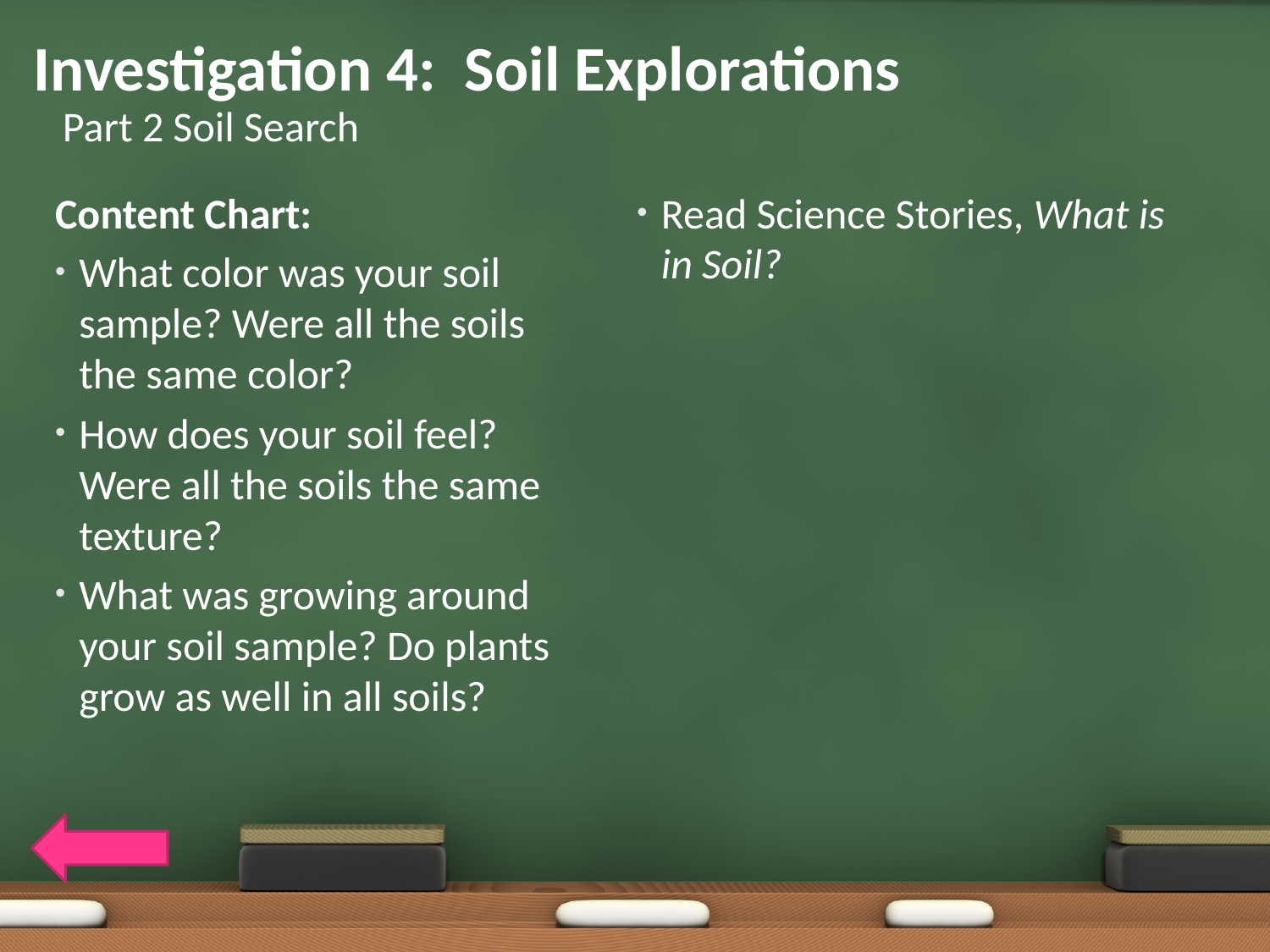

# Investigation 4:  Soil Explorations
Part 2 Soil Search
Content Chart:
What color was your soil sample? Were all the soils the same color?
How does your soil feel? Were all the soils the same texture?
What was growing around your soil sample? Do plants grow as well in all soils?
Read Science Stories, What is in Soil?